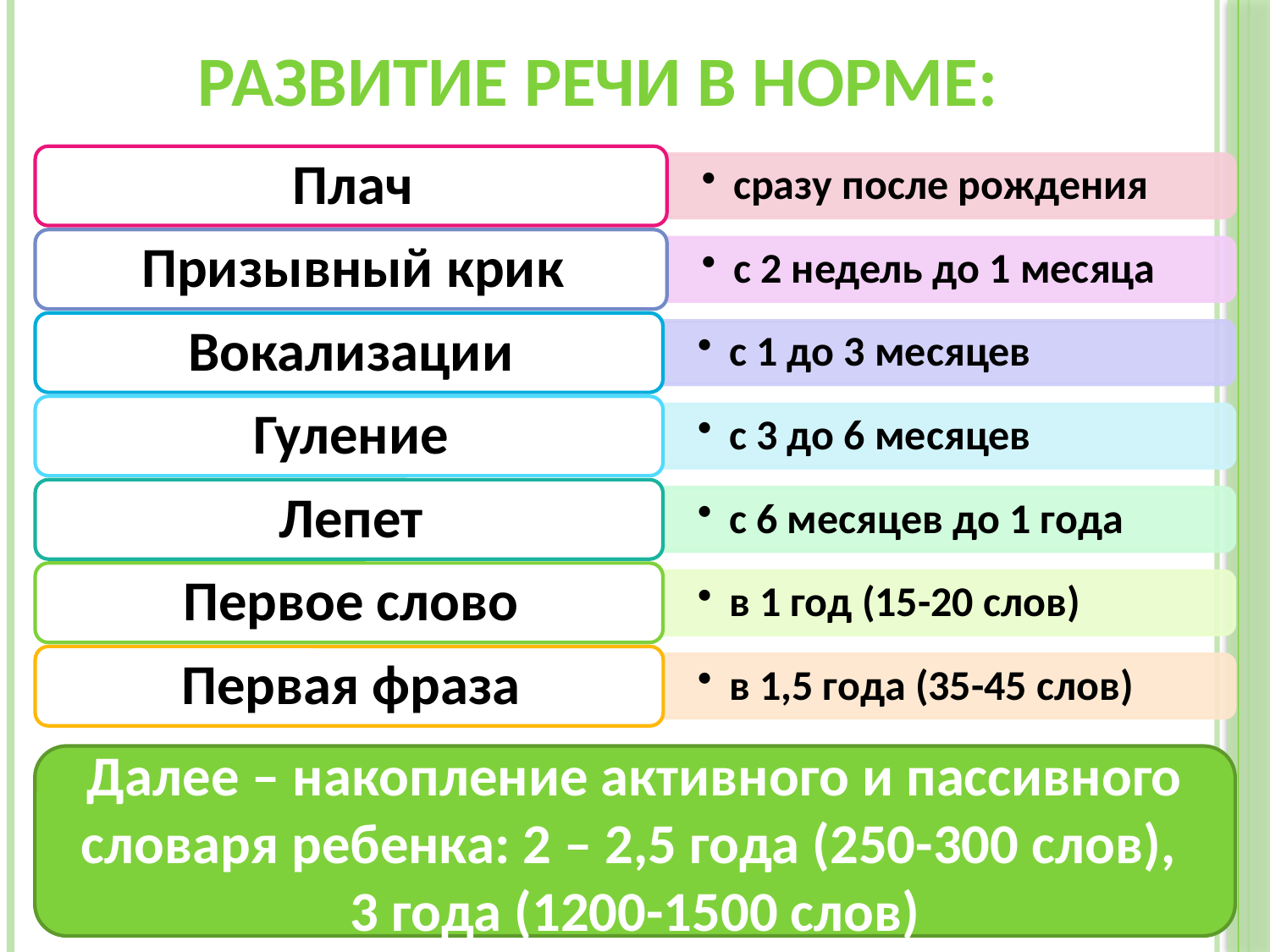

# Развитие речи в норме:
сразу после рождения
Плач
с 2 недель до 1 месяца
Призывный крик
с 1 до 3 месяцев
Вокализации
с 3 до 6 месяцев
Гуление
с 6 месяцев до 1 года
Лепет
в 1 год (15-20 слов)
Первое слово
в 1,5 года (35-45 слов)
Первая фраза
Далее – накопление активного и пассивного словаря ребенка: 2 – 2,5 года (250-300 слов),
3 года (1200-1500 слов)